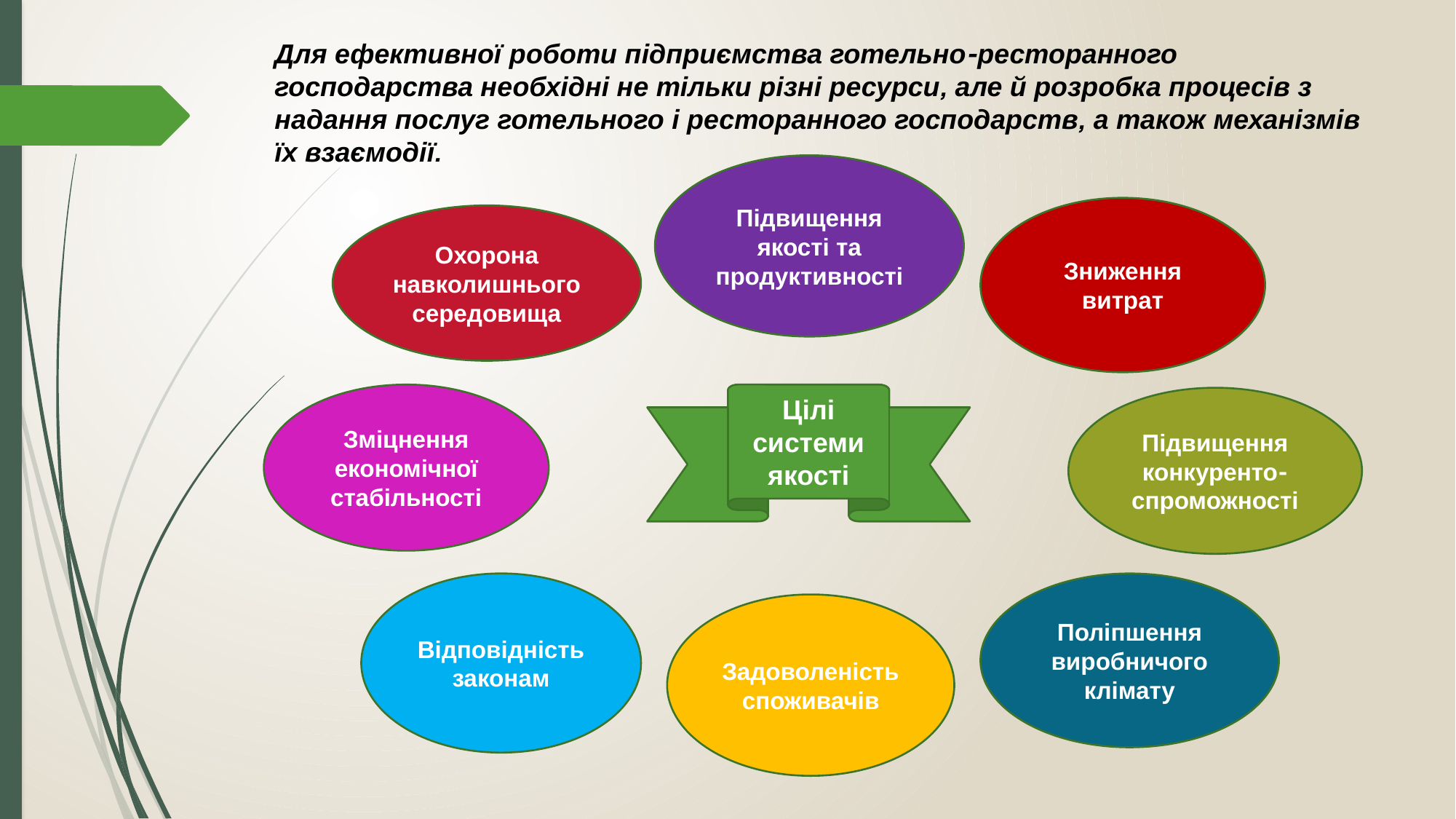

Для ефективної роботи підприємства готельно-ресторанного господарства необхідні не тільки різні ресурси, але й розробка процесів з надання послуг готельного і ресторанного господарств, а також механізмів їх взаємодії.
Підвищення якості та продуктивності
Зниження витрат
Охорона навколишнього середовища
Зміцнення економічної стабільності
Цілі системи якості
Підвищення конкуренто-спроможності
Відповідність законам
Поліпшення виробничого клімату
Задоволеність споживачів